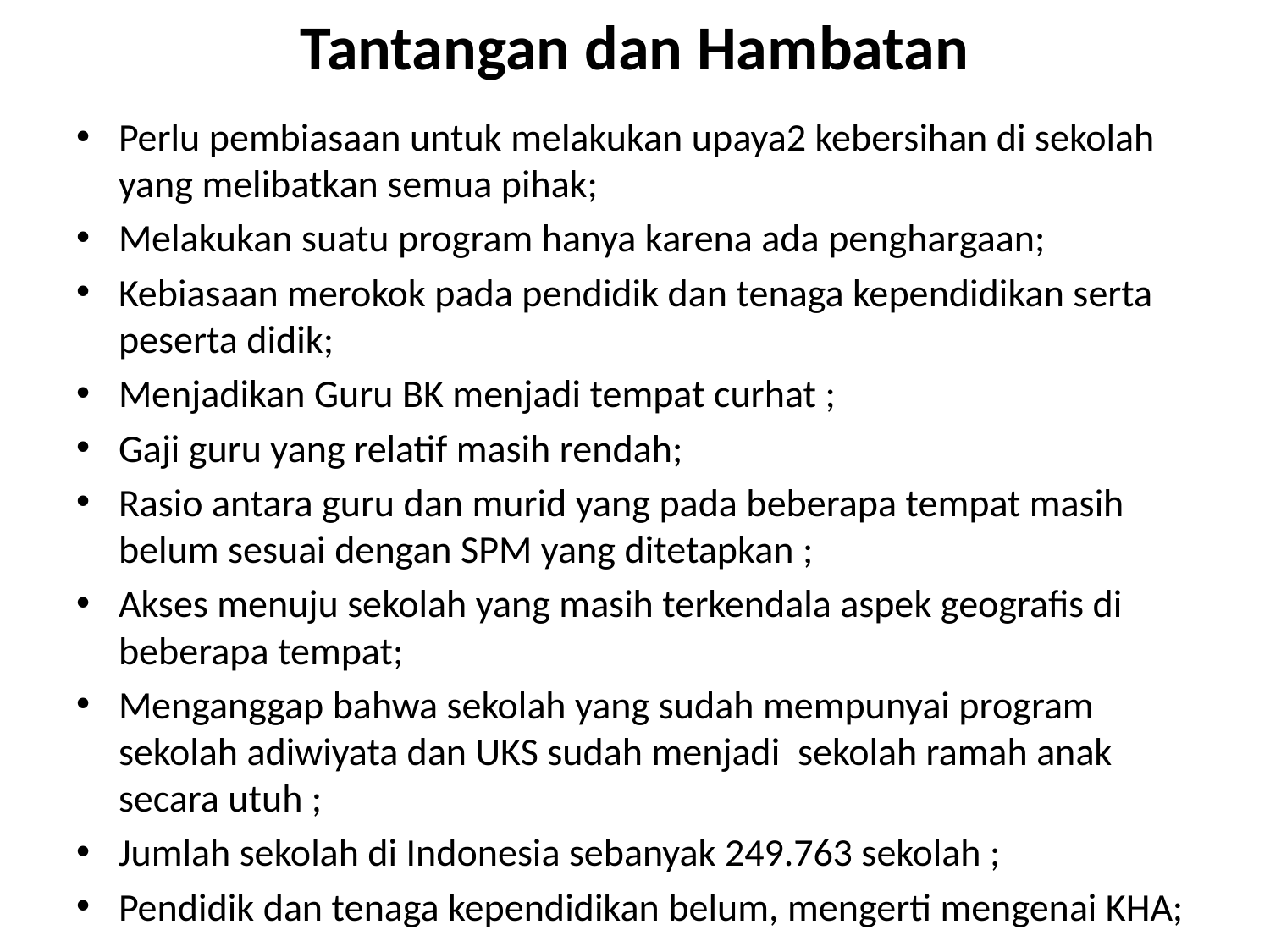

# Tantangan dan Hambatan
Perlu pembiasaan untuk melakukan upaya2 kebersihan di sekolah yang melibatkan semua pihak;
Melakukan suatu program hanya karena ada penghargaan;
Kebiasaan merokok pada pendidik dan tenaga kependidikan serta peserta didik;
Menjadikan Guru BK menjadi tempat curhat ;
Gaji guru yang relatif masih rendah;
Rasio antara guru dan murid yang pada beberapa tempat masih belum sesuai dengan SPM yang ditetapkan ;
Akses menuju sekolah yang masih terkendala aspek geografis di beberapa tempat;
Menganggap bahwa sekolah yang sudah mempunyai program sekolah adiwiyata dan UKS sudah menjadi  sekolah ramah anak secara utuh ;
Jumlah sekolah di Indonesia sebanyak 249.763 sekolah ;
Pendidik dan tenaga kependidikan belum, mengerti mengenai KHA;